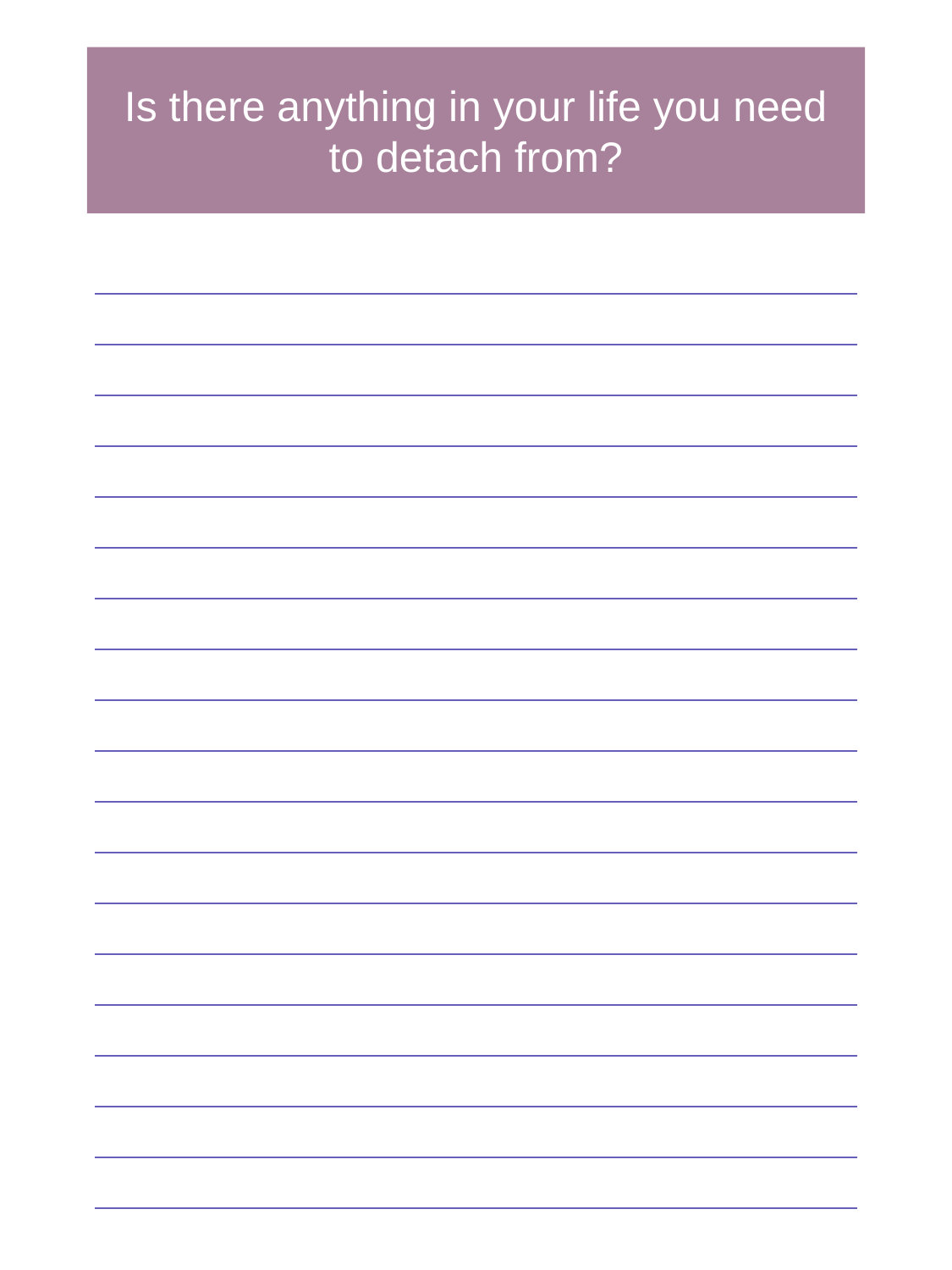

Is there anything in your life you need to detach from?
|  |
| --- |
|  |
|  |
|  |
|  |
|  |
|  |
|  |
|  |
|  |
|  |
|  |
|  |
|  |
|  |
|  |
|  |
|  |